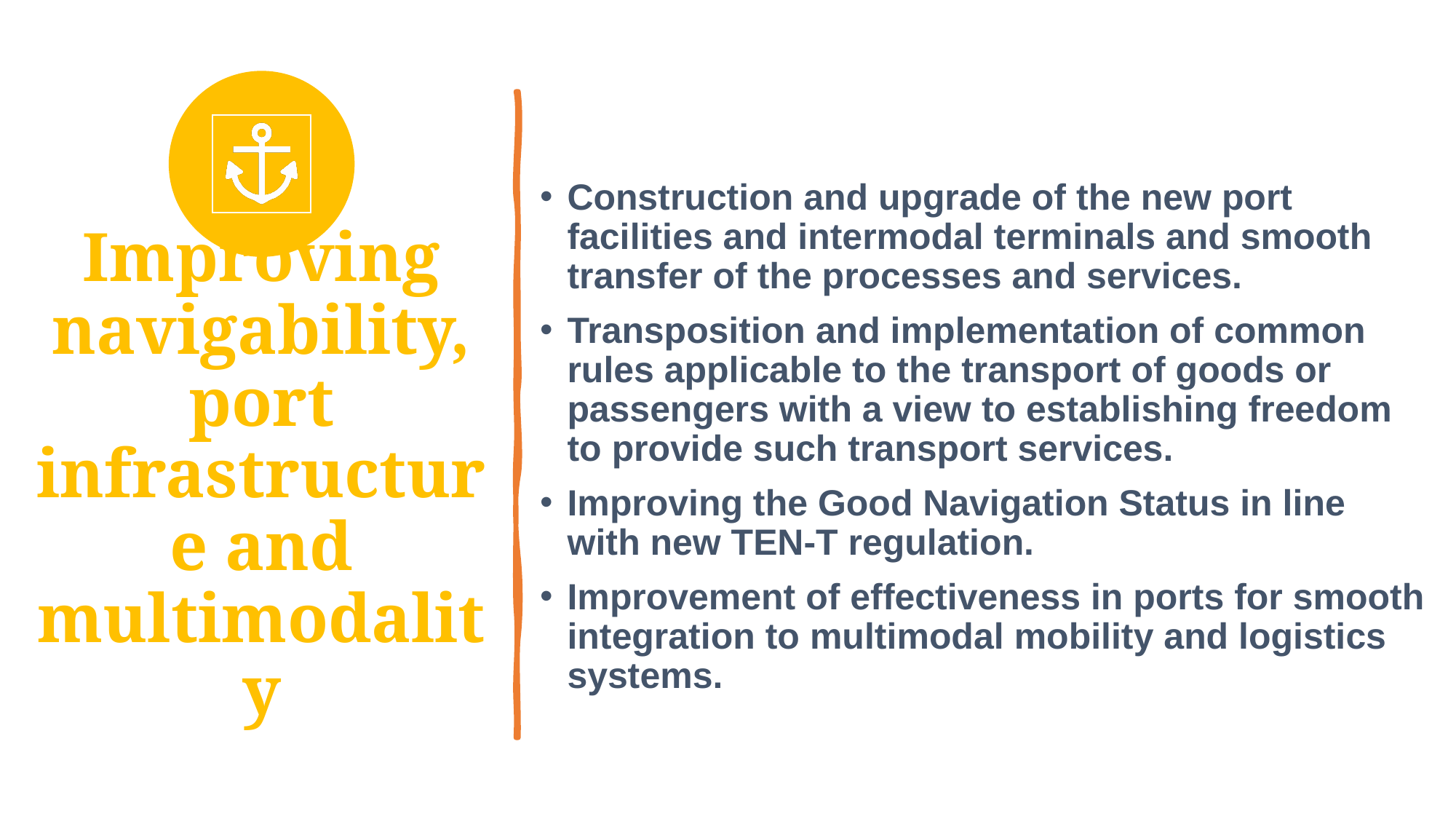

# Improving navigability, port infrastructure and multimodality

Construction and upgrade of the new port facilities and intermodal terminals and smooth transfer of the processes and services.
Transposition and implementation of common rules applicable to the transport of goods or passengers with a view to establishing freedom to provide such transport services.
Improving the Good Navigation Status in line with new TEN-T regulation.
Improvement of effectiveness in ports for smooth integration to multimodal mobility and logistics systems.